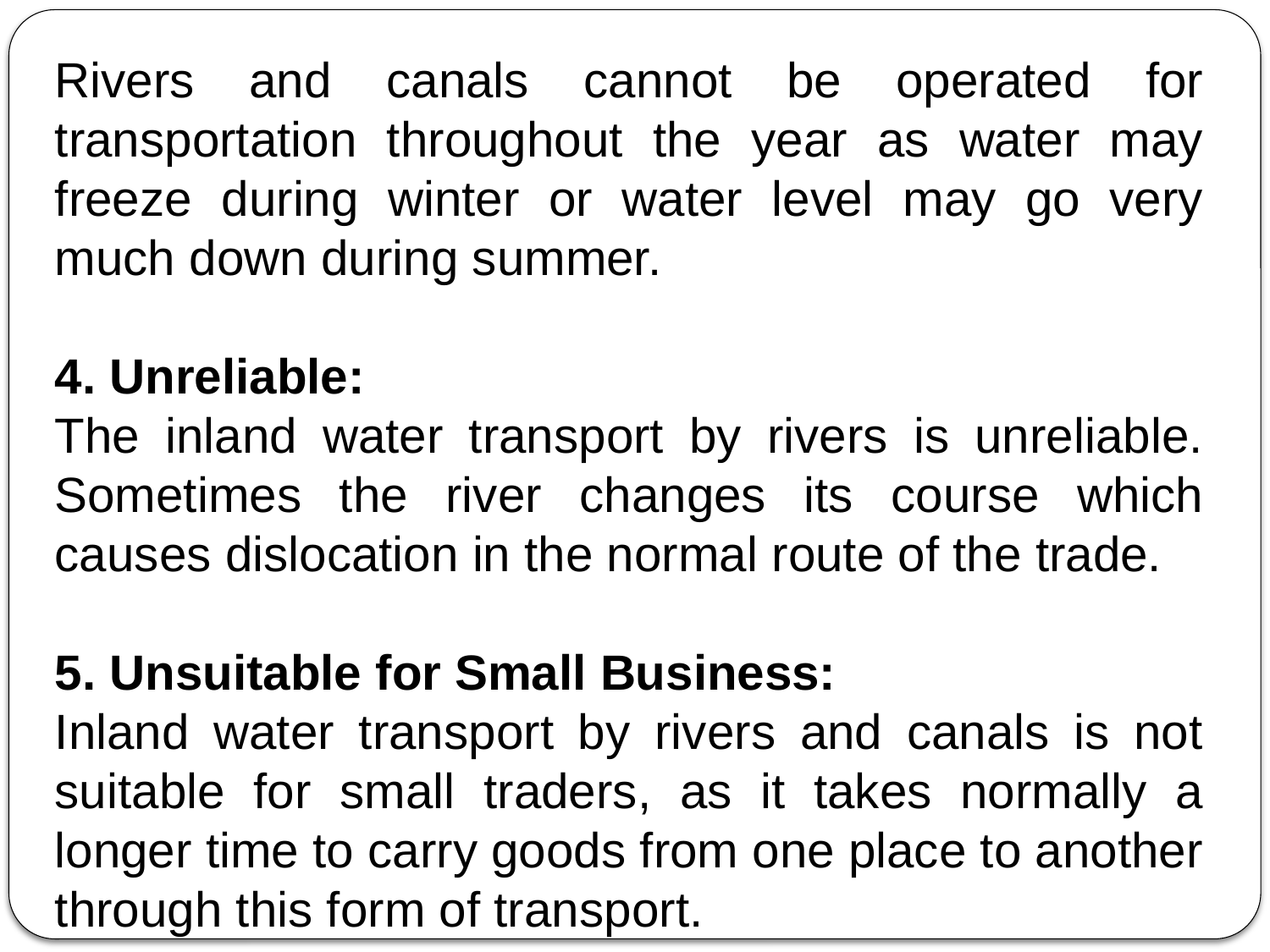

Rivers and canals cannot be operated for transportation throughout the year as water may freeze during winter or water level may go very much down during summer.

4. Unreliable:
The inland water transport by rivers is unreliable. Sometimes the river changes its course which causes dislocation in the normal route of the trade.

5. Unsuitable for Small Business:
Inland water transport by rivers and canals is not suitable for small traders, as it takes normally a longer time to carry goods from one place to another through this form of transport.